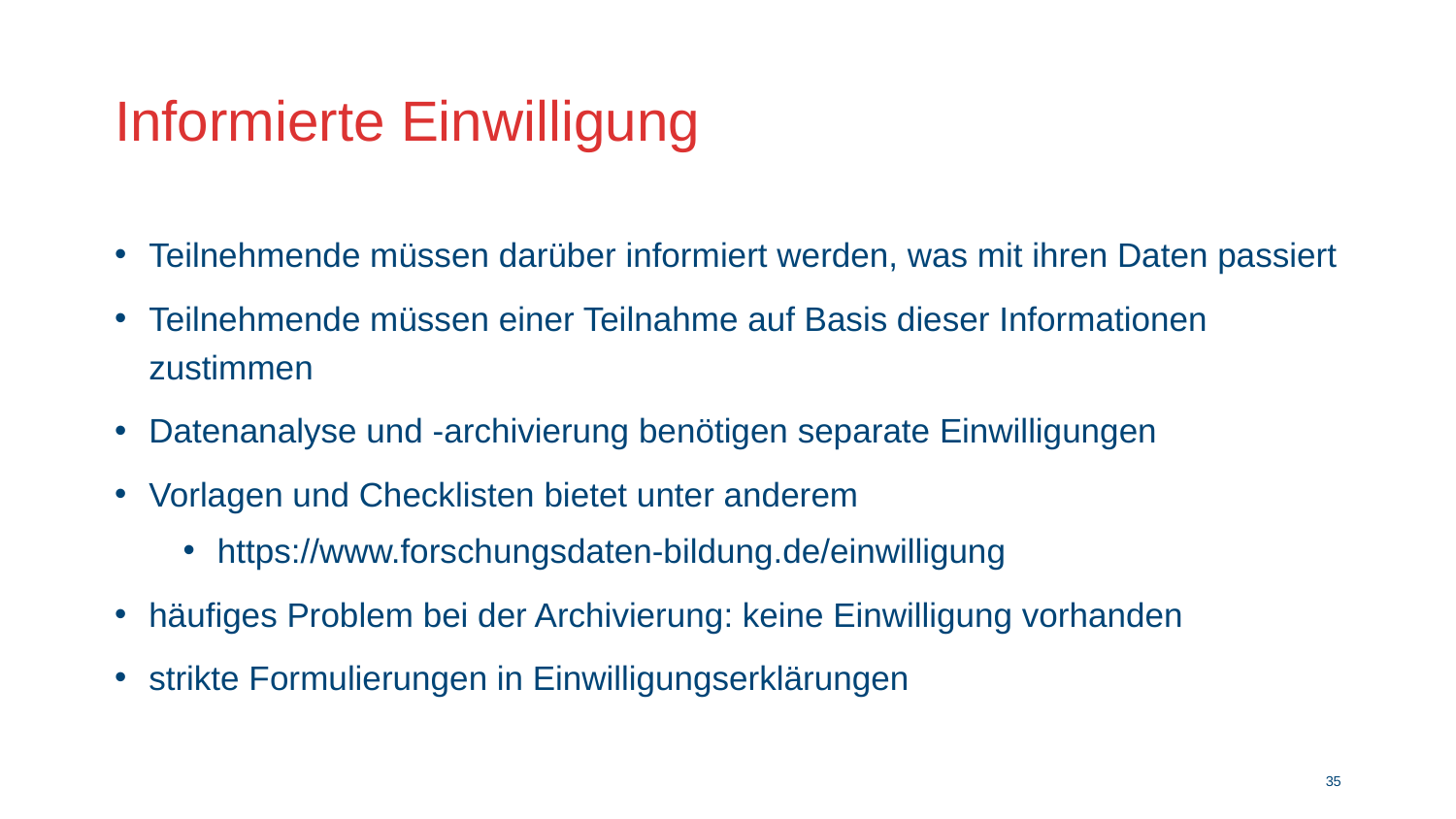

# Informierte Einwilligung
Teilnehmende müssen darüber informiert werden, was mit ihren Daten passiert
Teilnehmende müssen einer Teilnahme auf Basis dieser Informationen zustimmen
Datenanalyse und -archivierung benötigen separate Einwilligungen
Vorlagen und Checklisten bietet unter anderem
https://www.forschungsdaten-bildung.de/einwilligung
häufiges Problem bei der Archivierung: keine Einwilligung vorhanden
strikte Formulierungen in Einwilligungserklärungen

35